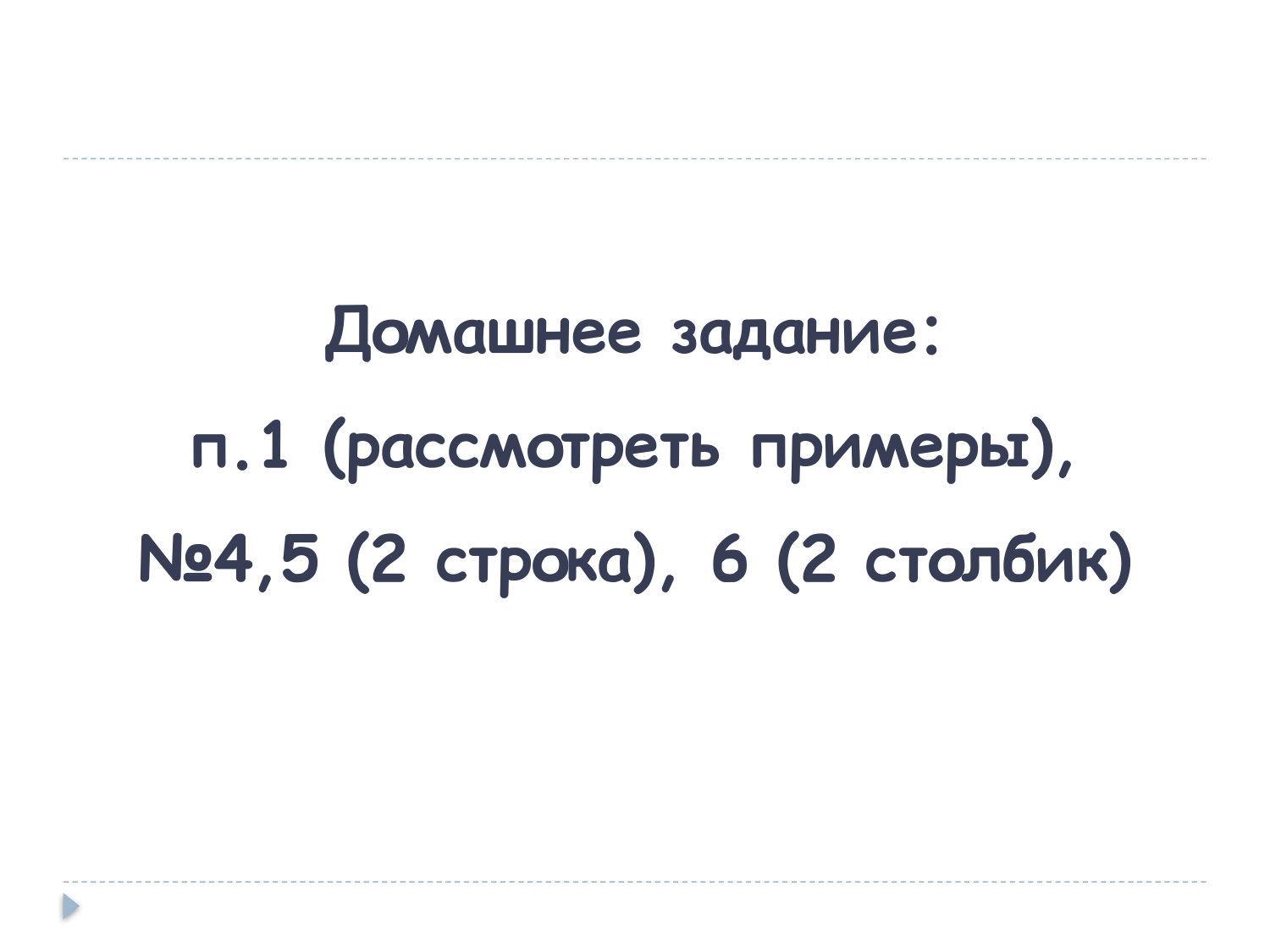

Домашнее задание:
п.1 (рассмотреть примеры),
№4,5 (2 строка), 6 (2 столбик)